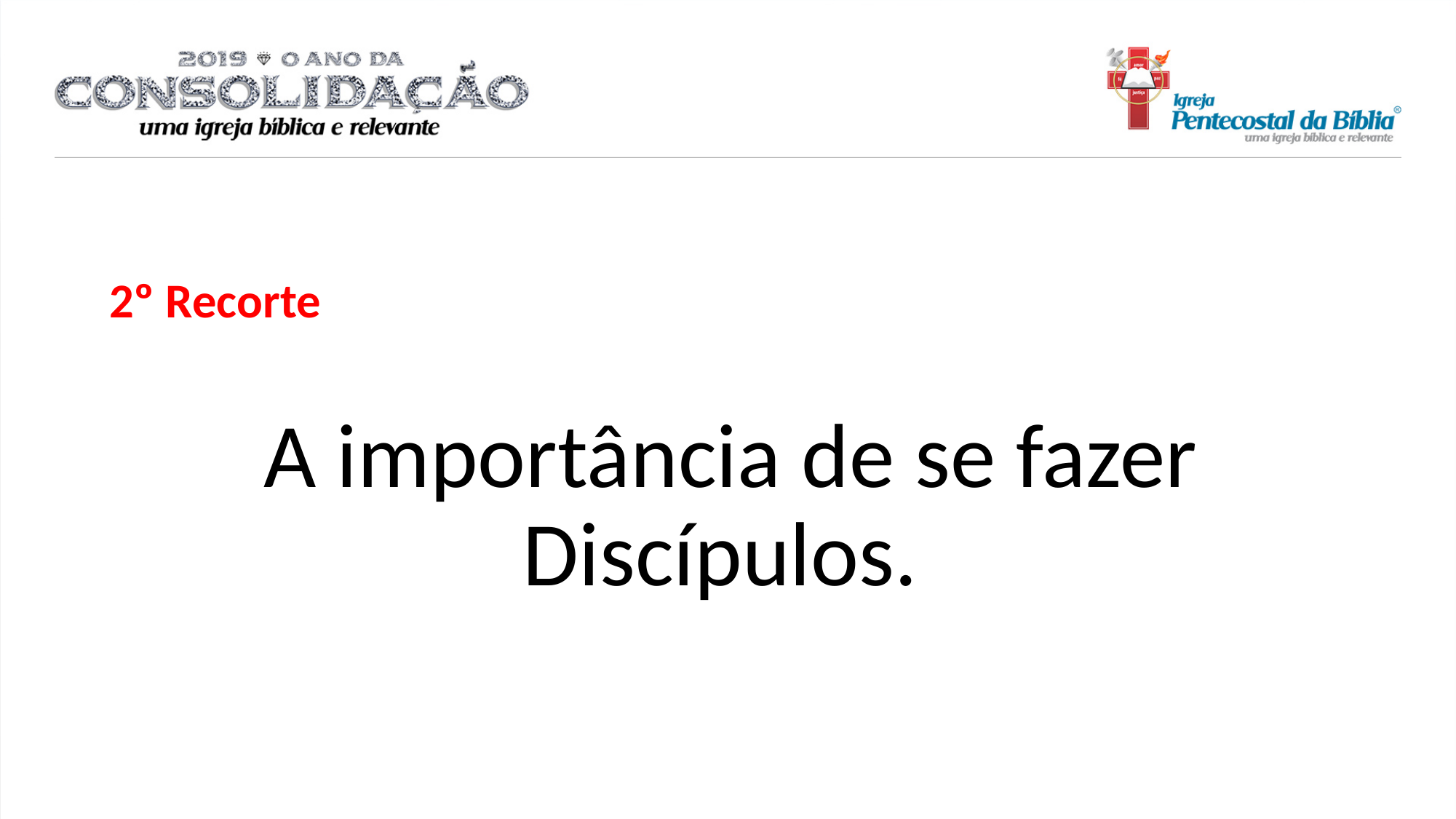

2º Recorte

A importância de se fazer Discípulos.